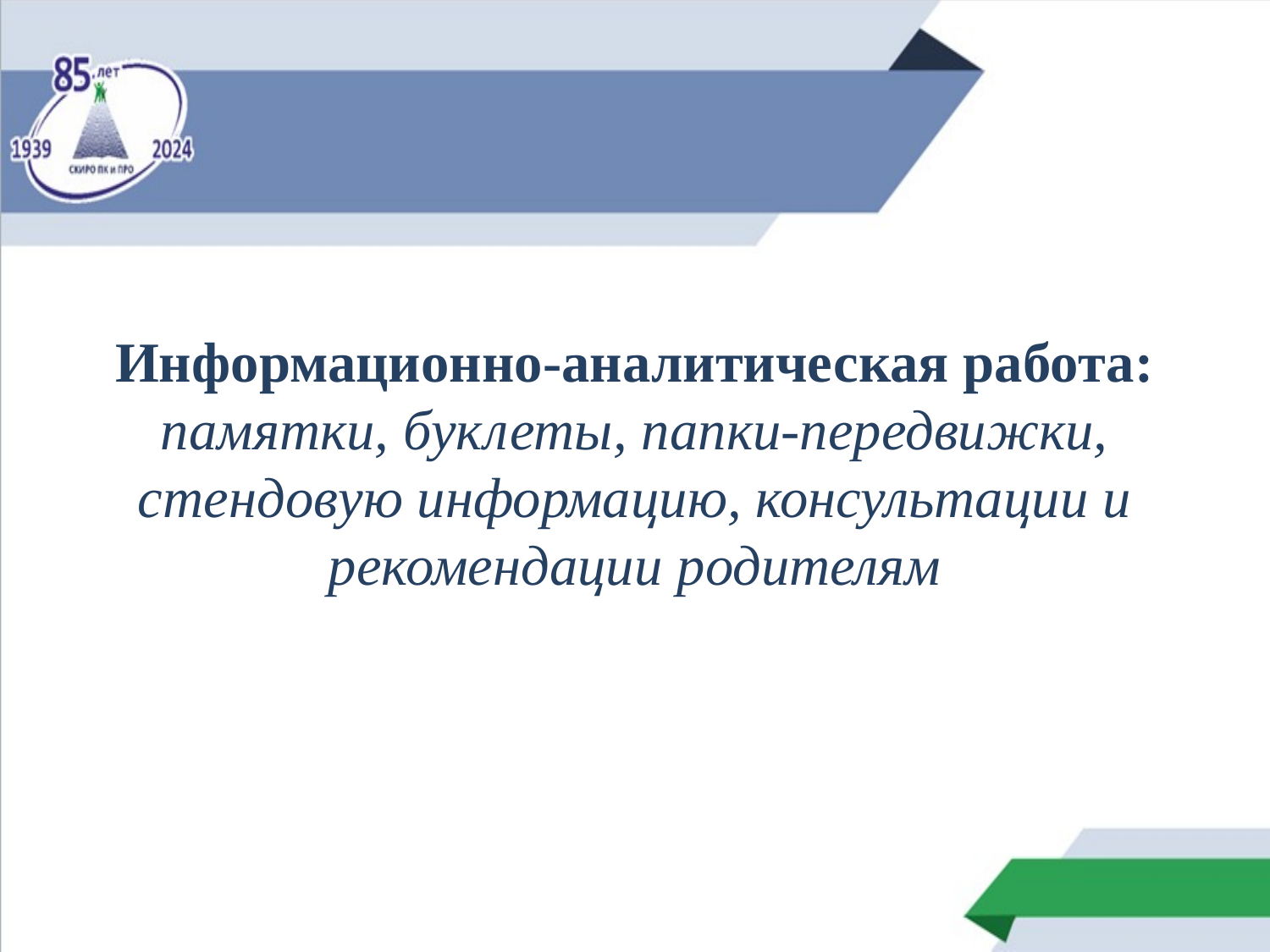

# Информационно-аналитическая работа: памятки, буклеты, папки-передвижки, стендовую информацию, консультации и рекомендации родителям